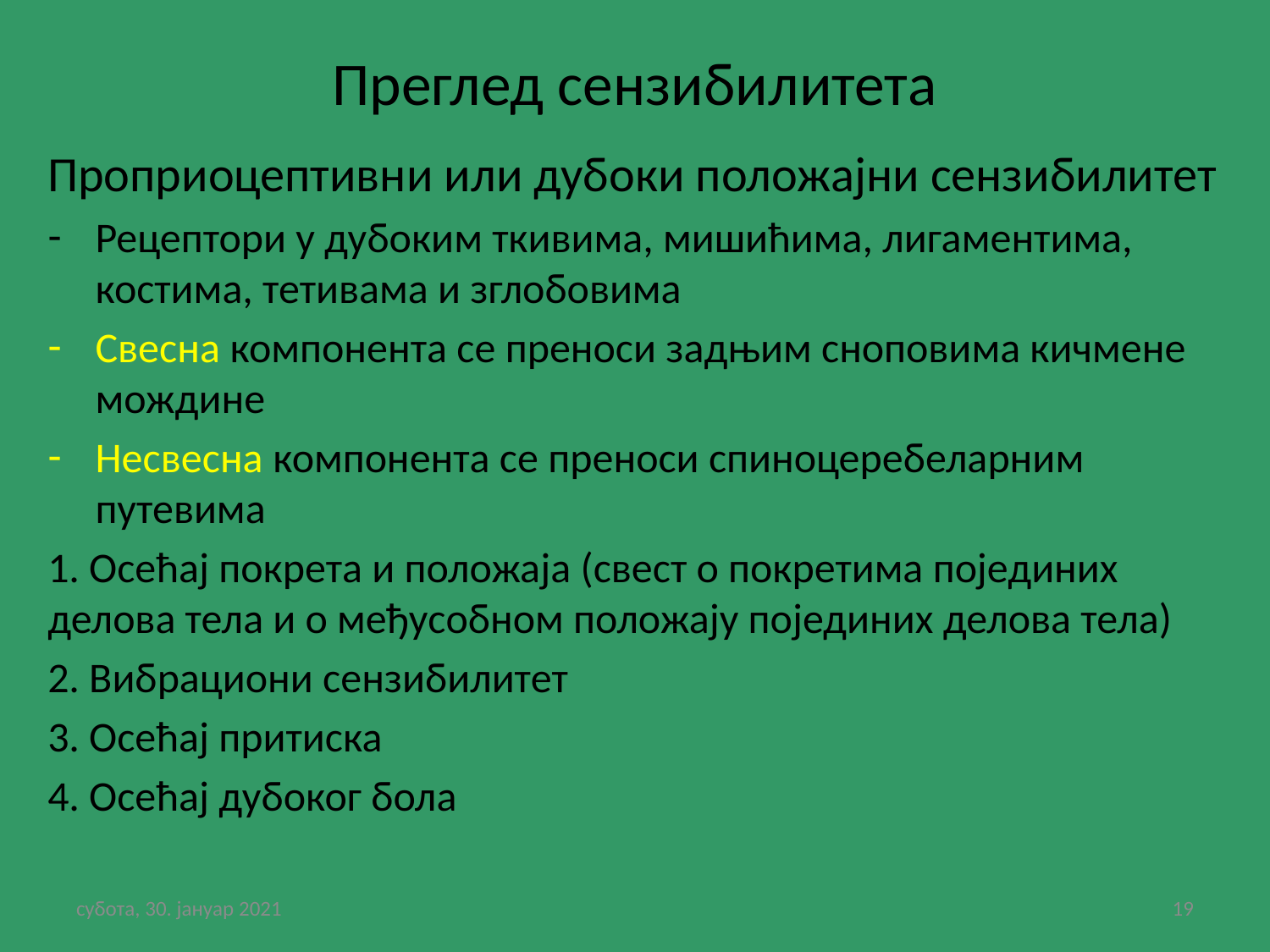

# Преглед сензибилитета
Проприоцептивни или дубоки положајни сензибилитет
Рецептори у дубоким ткивима, мишићима, лигаментима, костима, тетивама и зглобовима
Свесна компонента се преноси задњим сноповима кичмене мождине
Несвесна компонента се преноси спиноцеребеларним путевима
1. Осећај покрета и положаја (свест о покретима појединих делова тела и о међусобном положају појединих делова тела)
2. Вибрациони сензибилитет
3. Осећај притиска
4. Осећај дубоког бола
субота, 30. јануар 2021
19